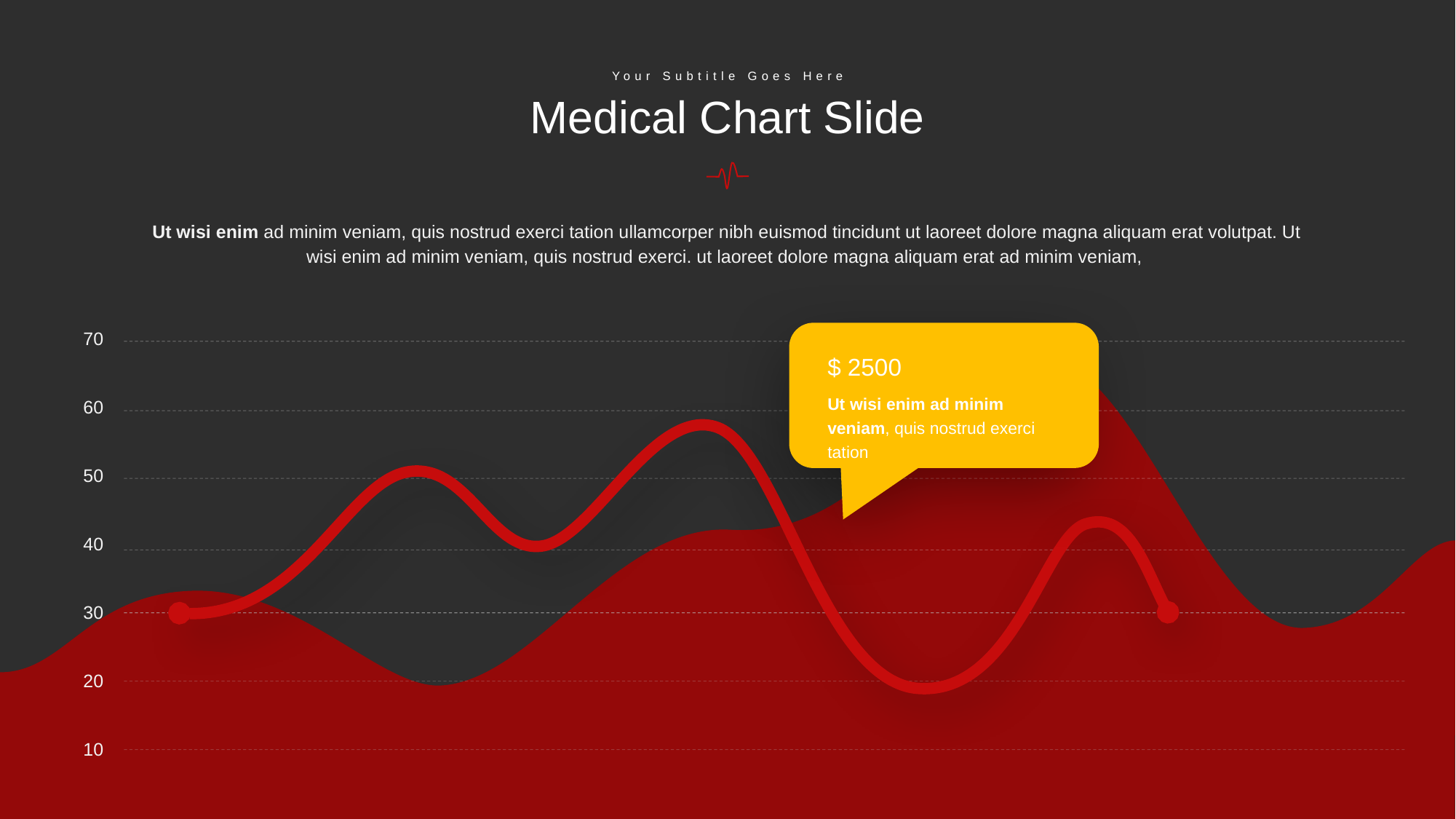

Your Subtitle Goes Here
Medical Chart Slide

Ut wisi enim ad minim veniam, quis nostrud exerci tation ullamcorper nibh euismod tincidunt ut laoreet dolore magna aliquam erat volutpat. Ut wisi enim ad minim veniam, quis nostrud exerci. ut laoreet dolore magna aliquam erat ad minim veniam,
70
60
50
40
30
20
10

$ 2500
Ut wisi enim ad minim veniam, quis nostrud exerci tation